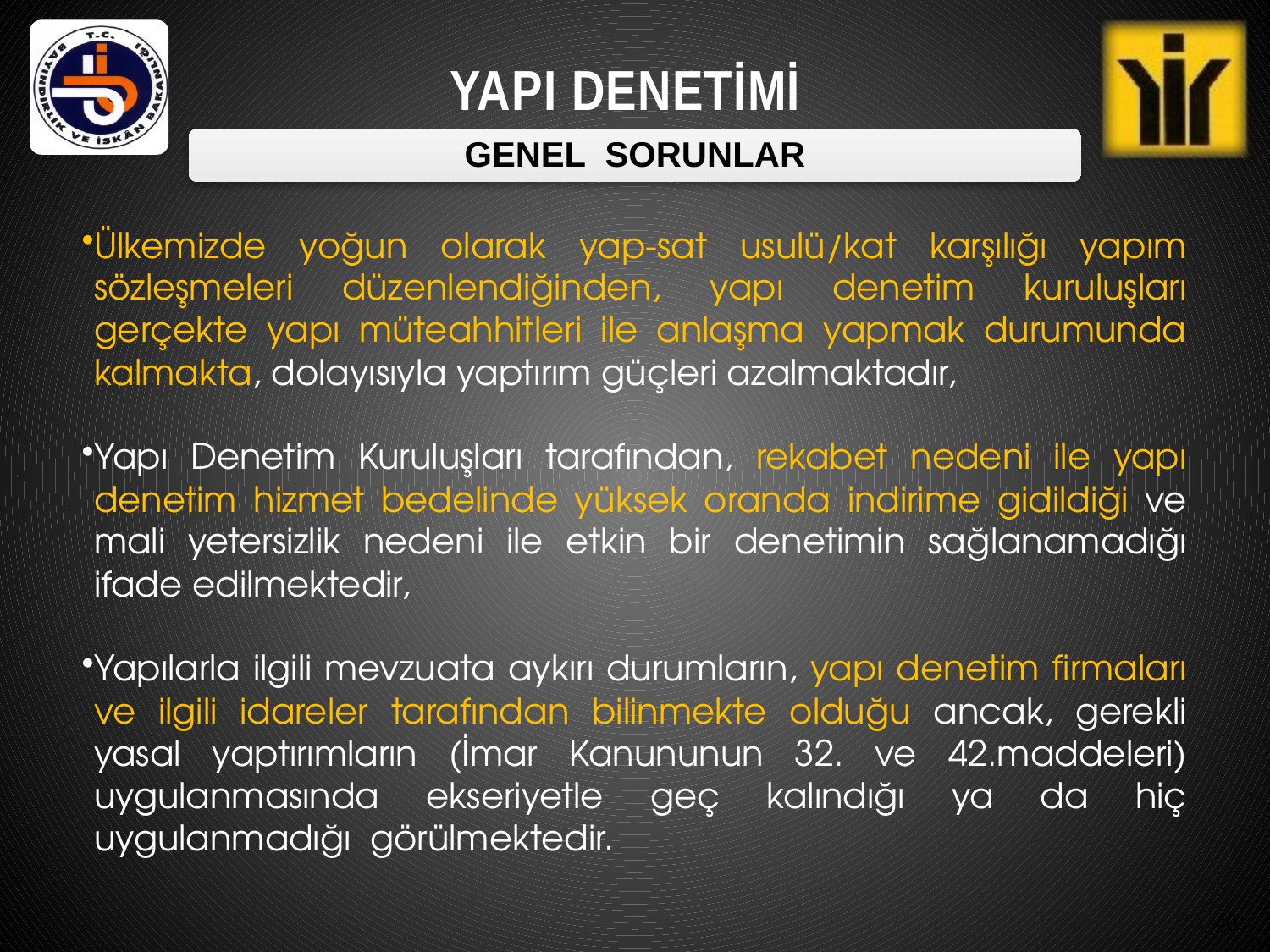

GENEL  SORUNLAR
Ülkemizde yoğun olarak yap-sat usulü/kat karşılığı yapım sözleşmeleri düzenlendiğinden, yapı denetim kuruluşları gerçekte yapı müteahhitleri ile anlaşma yapmak durumunda kalmakta, dolayısıyla yaptırım güçleri azalmaktadır,

Yapı Denetim Kuruluşları tarafından, rekabet nedeni ile yapı denetim hizmet bedelinde yüksek oranda indirime gidildiği ve mali yetersizlik nedeni ile etkin bir denetimin sağlanamadığı ifade edilmektedir,

Yapılarla ilgili mevzuata aykırı durumların, yapı denetim firmaları ve ilgili idareler tarafından bilinmekte olduğu ancak, gerekli yasal yaptırımların (İmar Kanununun 32. ve 42.maddeleri) uygulanmasında ekseriyetle geç kalındığı ya da hiç uygulanmadığı  görülmektedir.

40